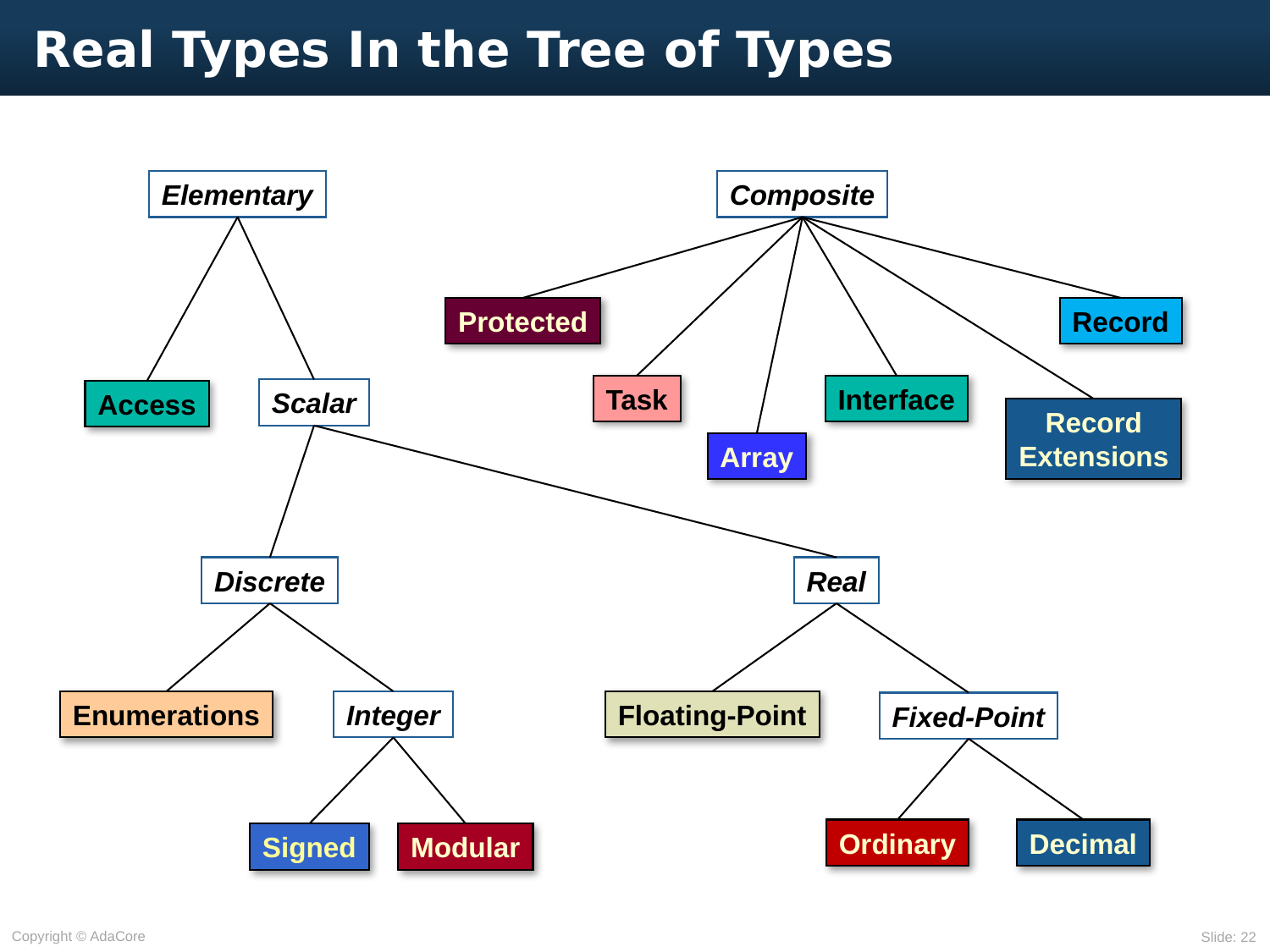

# Real Types In the Tree of Types
Elementary
Composite
Protected
Record
Task
Interface
Scalar
Access
Record
Extensions
Array
Discrete
Real
Enumerations
Integer
Floating-Point
Fixed-Point
Ordinary
Decimal
Signed
Modular